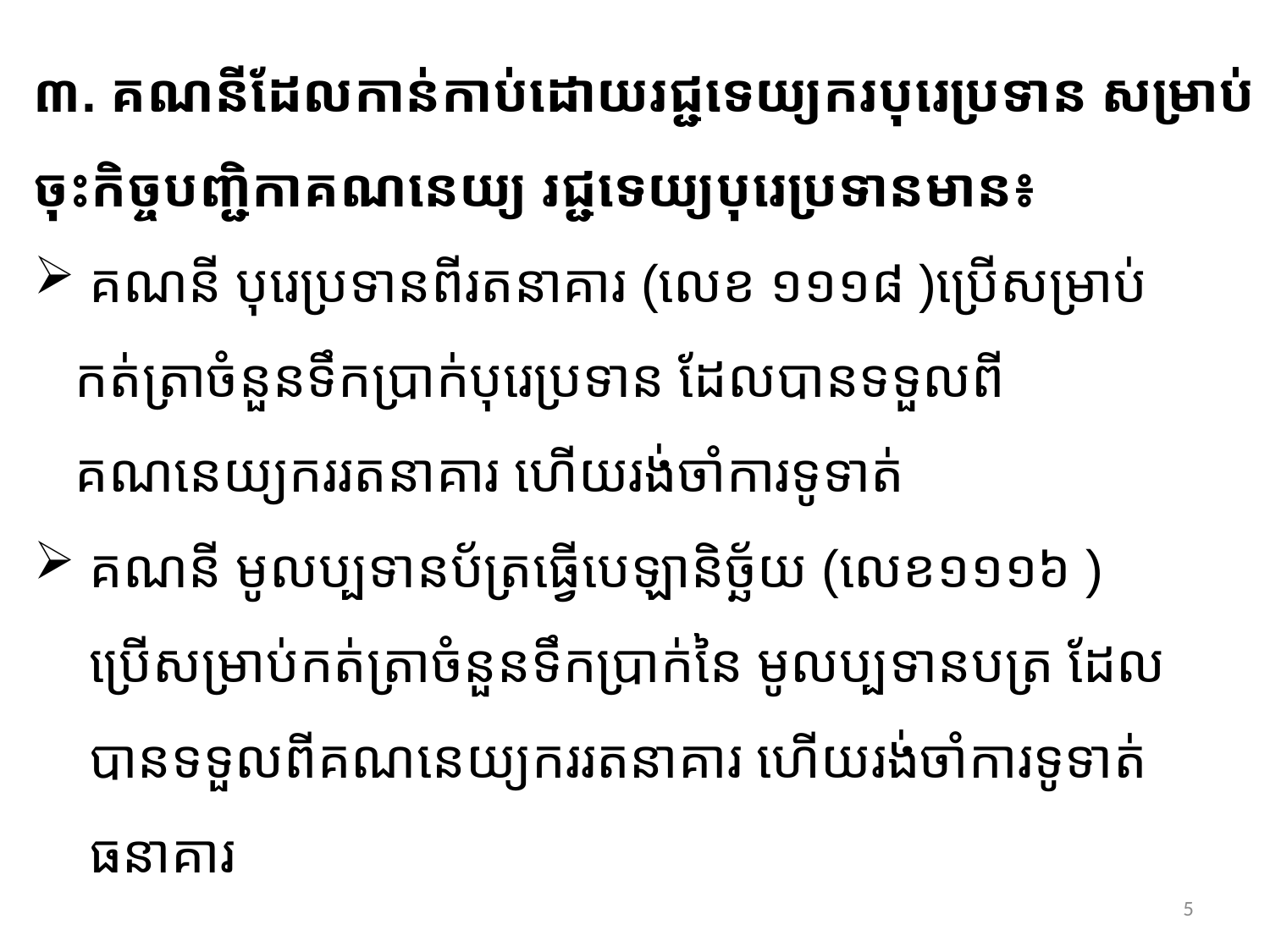

#
៣. គណនីដែលកាន់កាប់ដោយរជ្ជទេយ្យករបុរេប្រទាន សម្រាប់ចុះកិច្ចបញ្ជិកាគណនេយ្យ រជ្ជទេយ្យបុរេប្រទានមាន៖
 គណនី បុរេប្រទានពីរតនាគារ (លេខ ១១១៨ )ប្រើសម្រាប់
   កត់ត្រាចំនួនទឹកប្រាក់បុរេប្រទាន ដែលបានទទួលពី
   គណនេយ្យកររតនាគារ ហើយរង់ចាំការទូទាត់
 គណនី មូលប្បទានប័ត្រធ្វើបេឡានិច្ឆ័យ (លេខ១១១៦ )
    ប្រើសម្រាប់កត់ត្រាចំនួនទឹកប្រាក់នៃ មូលប្បទានបត្រ ដែល
    បានទទួលពីគណនេយ្យកររតនាគារ ហើយរង់ចាំការទូទាត់
    ធនាគារ

5